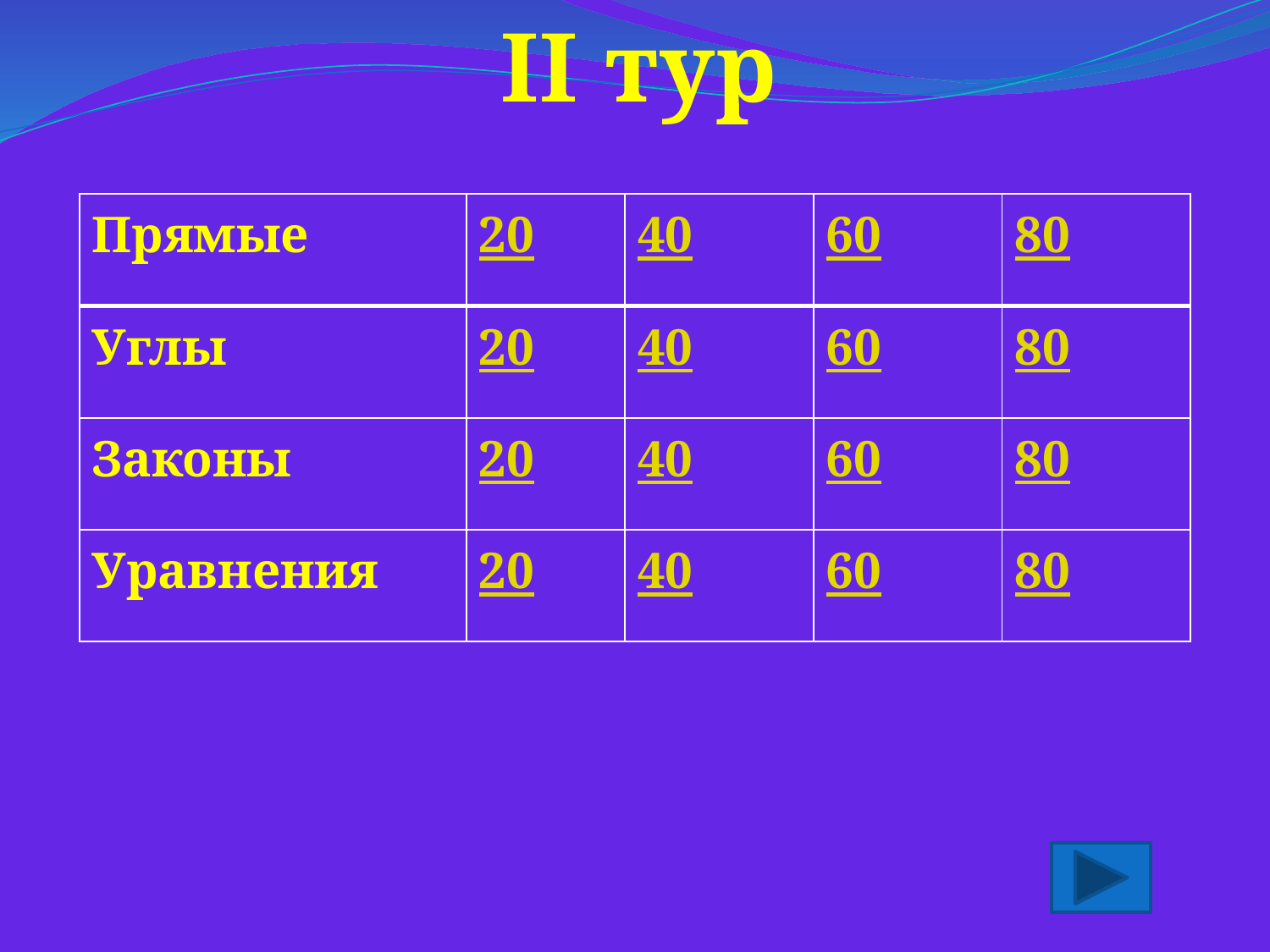

II тур
| Прямые | 20 | 40 | 60 | 80 |
| --- | --- | --- | --- | --- |
| Углы | 20 | 40 | 60 | 80 |
| Законы | 20 | 40 | 60 | 80 |
| Уравнения | 20 | 40 | 60 | 80 |